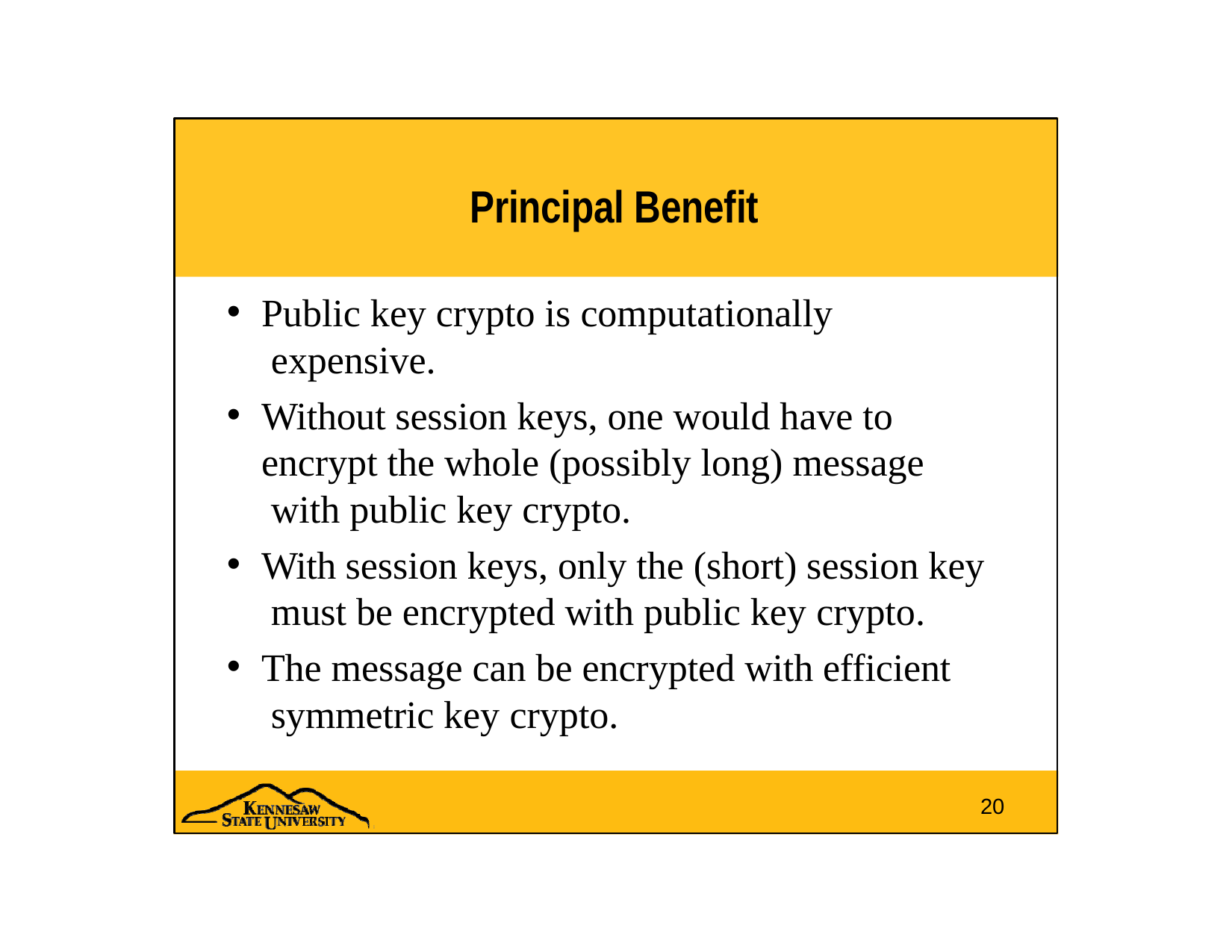

# Principal Benefit
Public key crypto is computationally  expensive.
Without session keys, one would have to  encrypt the whole (possibly long) message  with public key crypto.
With session keys, only the (short) session key  must be encrypted with public key crypto.
The message can be encrypted with efficient  symmetric key crypto.

20